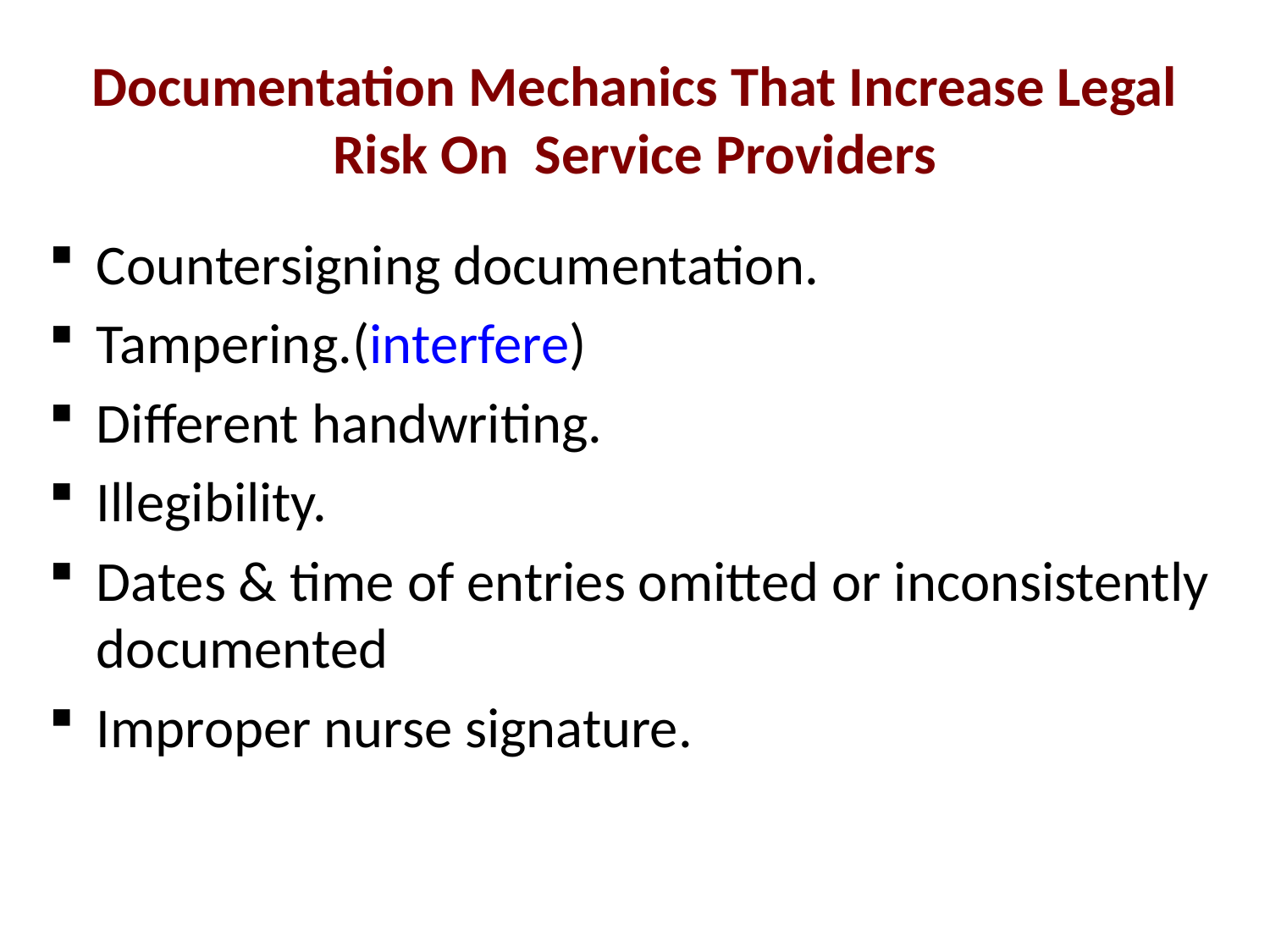

# Documentation Mechanics That Increase Legal Risk On  Service Providers
Countersigning documentation.
Tampering.(interfere)
Different handwriting.
Illegibility.
Dates & time of entries omitted or inconsistently documented
Improper nurse signature.